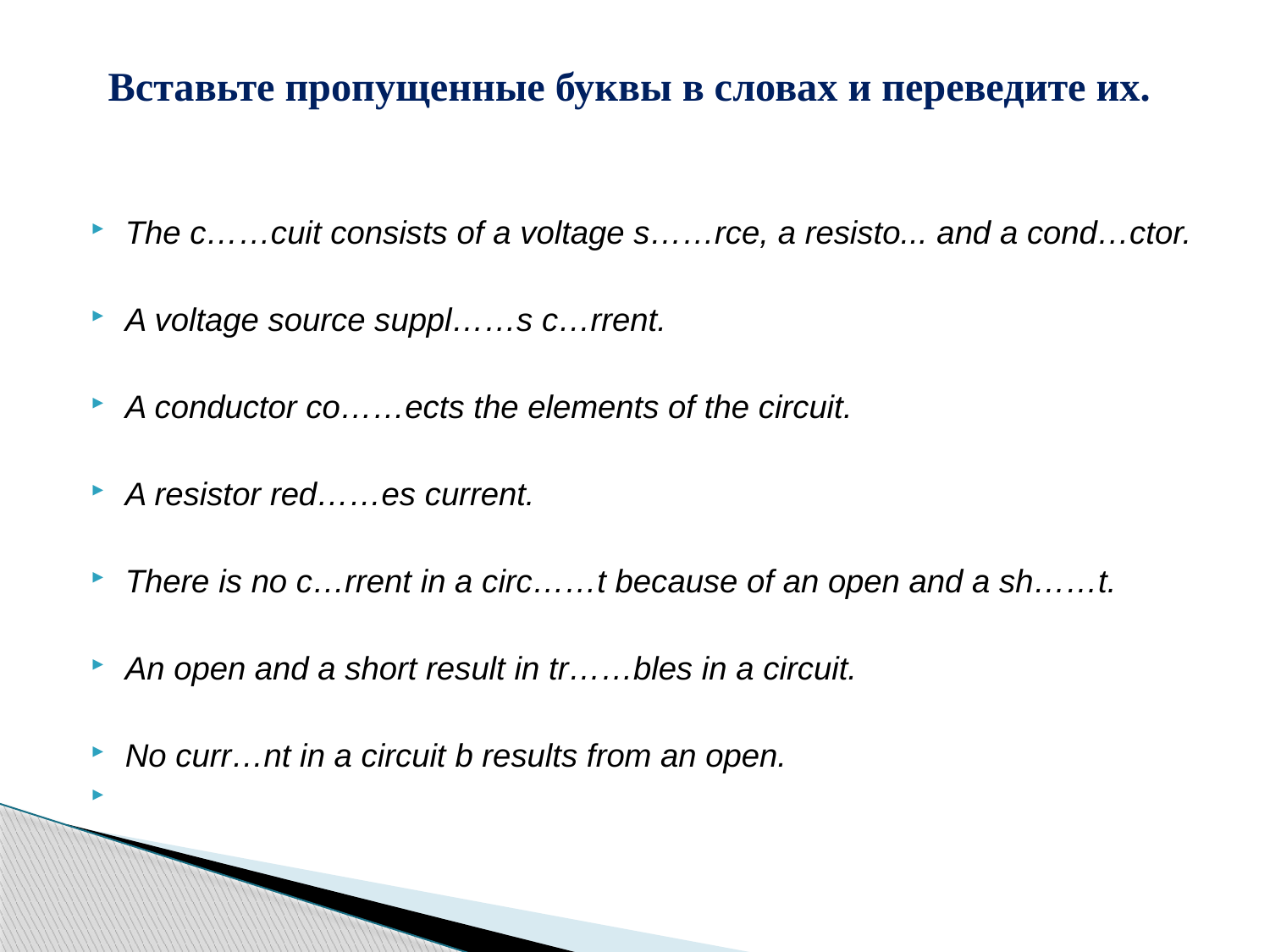

# Вставьте пропущенные буквы в словах и переведите их.
The c……cuit consists of a voltage s……rce, a resisto... and a cond…ctor.

A voltage source suppl……s c…rrent.

A conductor co……ects the elements of the circuit.

A resistor red……es current.

There is no c…rrent in a circ……t because of an open and a sh……t.

An open and a short result in tr……bles in a circuit.

No curr…nt in a circuit b results from an open.